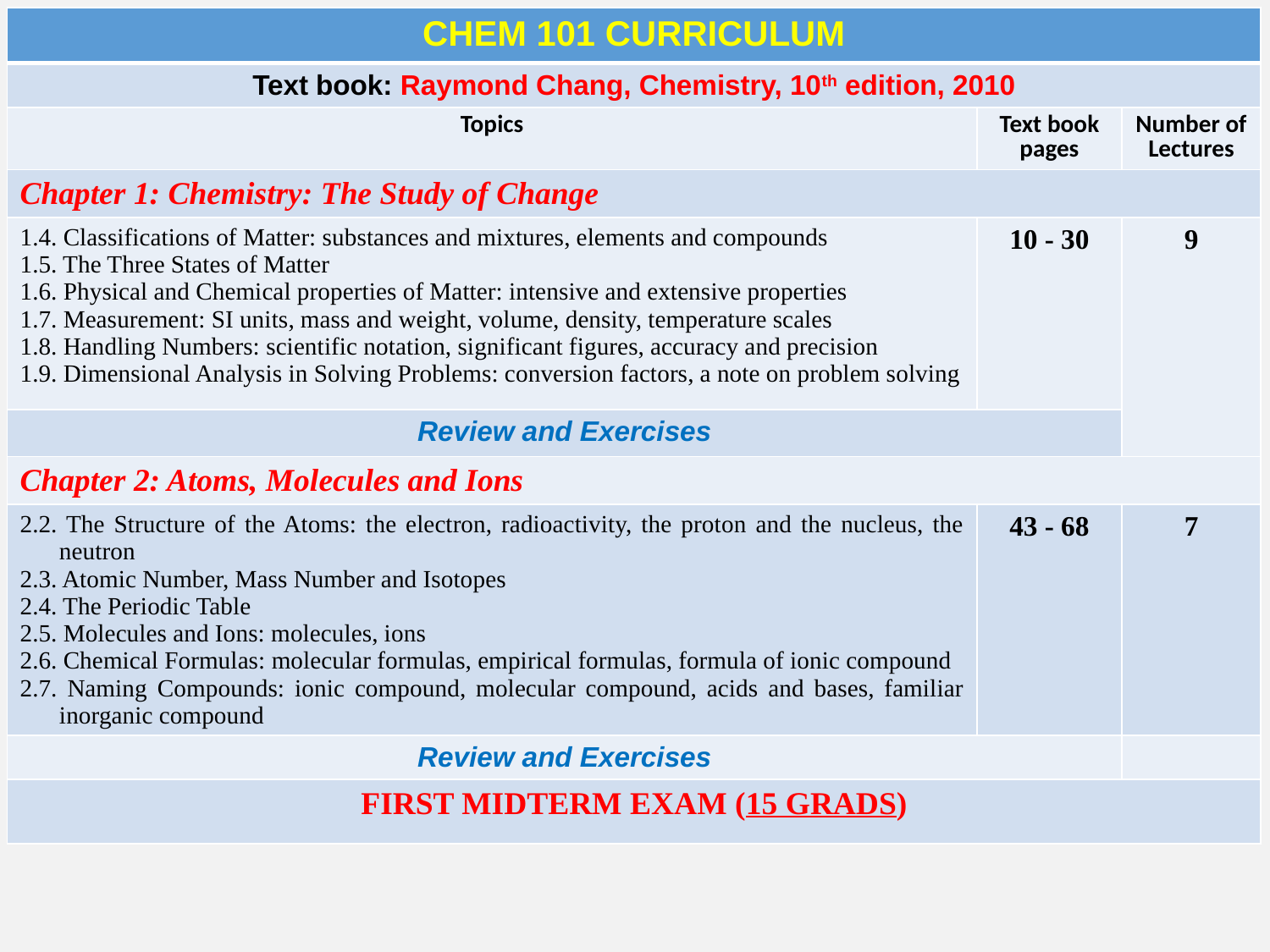

| CHEM 101 CURRICULUM |  |  |
| --- | --- | --- |
| Text book: Raymond Chang, Chemistry, 10th edition, 2010 |  |  |
| Topics | Text book pages | Number of Lectures |
| Chapter 1: Chemistry: The Study of Change |  |  |
| 1.4. Classifications of Matter: substances and mixtures, elements and compounds 1.5. The Three States of Matter 1.6. Physical and Chemical properties of Matter: intensive and extensive properties 1.7. Measurement: SI units, mass and weight, volume, density, temperature scales 1.8. Handling Numbers: scientific notation, significant figures, accuracy and precision 1.9. Dimensional Analysis in Solving Problems: conversion factors, a note on problem solving | 10 - 30 | 9 |
| Review and Exercises |  |  |
| Chapter 2: Atoms, Molecules and Ions |  |  |
| 2.2. The Structure of the Atoms: the electron, radioactivity, the proton and the nucleus, the neutron 2.3. Atomic Number, Mass Number and Isotopes 2.4. The Periodic Table 2.5. Molecules and Ions: molecules, ions 2.6. Chemical Formulas: molecular formulas, empirical formulas, formula of ionic compound 2.7. Naming Compounds: ionic compound, molecular compound, acids and bases, familiar inorganic compound | 43 - 68 | 7 |
| Review and Exercises |  |  |
| FIRST MIDTERM EXAM (15 GRADS) |  |  |